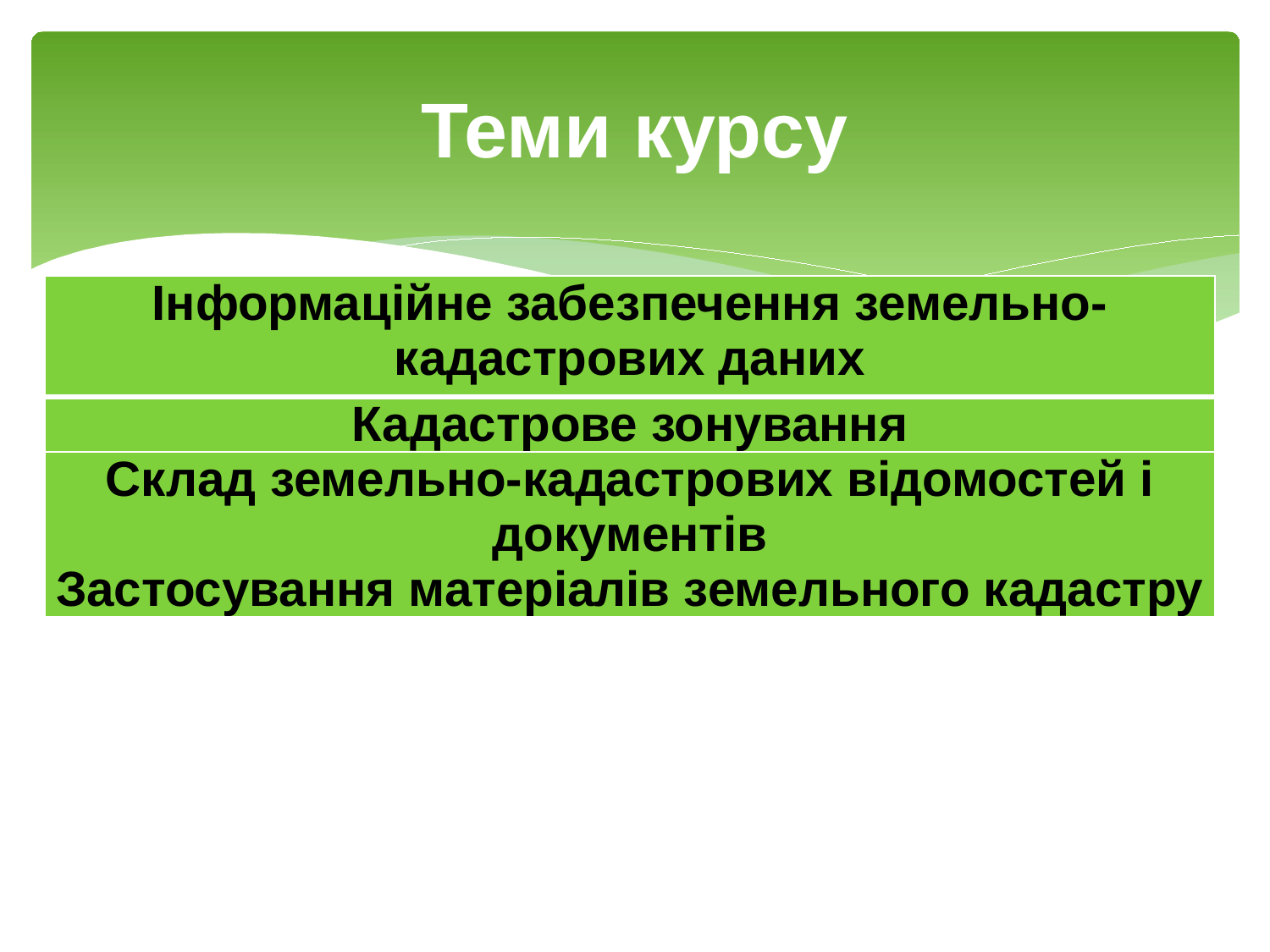

# Теми курсу
| Інформаційне забезпечення земельно-кадастрових даних |
| --- |
| Кадастрове зонування |
| Склад земельно-кадастрових відомостей і документів Застосування матеріалів земельного кадастру |